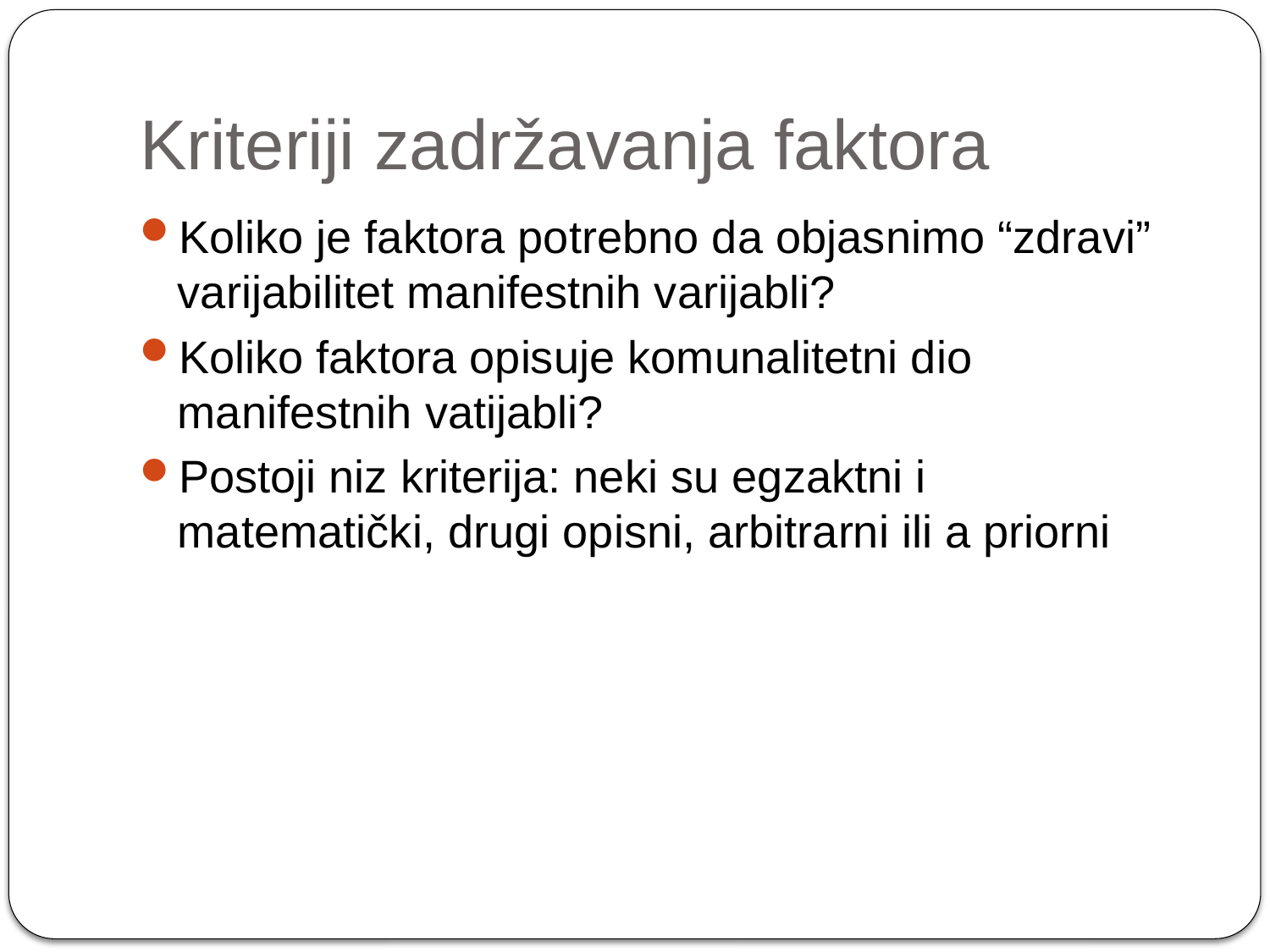

# Kriteriji zadržavanja faktora
Koliko je faktora potrebno da objasnimo “zdravi” varijabilitet manifestnih varijabli?
Koliko faktora opisuje komunalitetni dio manifestnih vatijabli?
Postoji niz kriterija: neki su egzaktni i matematički, drugi opisni, arbitrarni ili a priorni